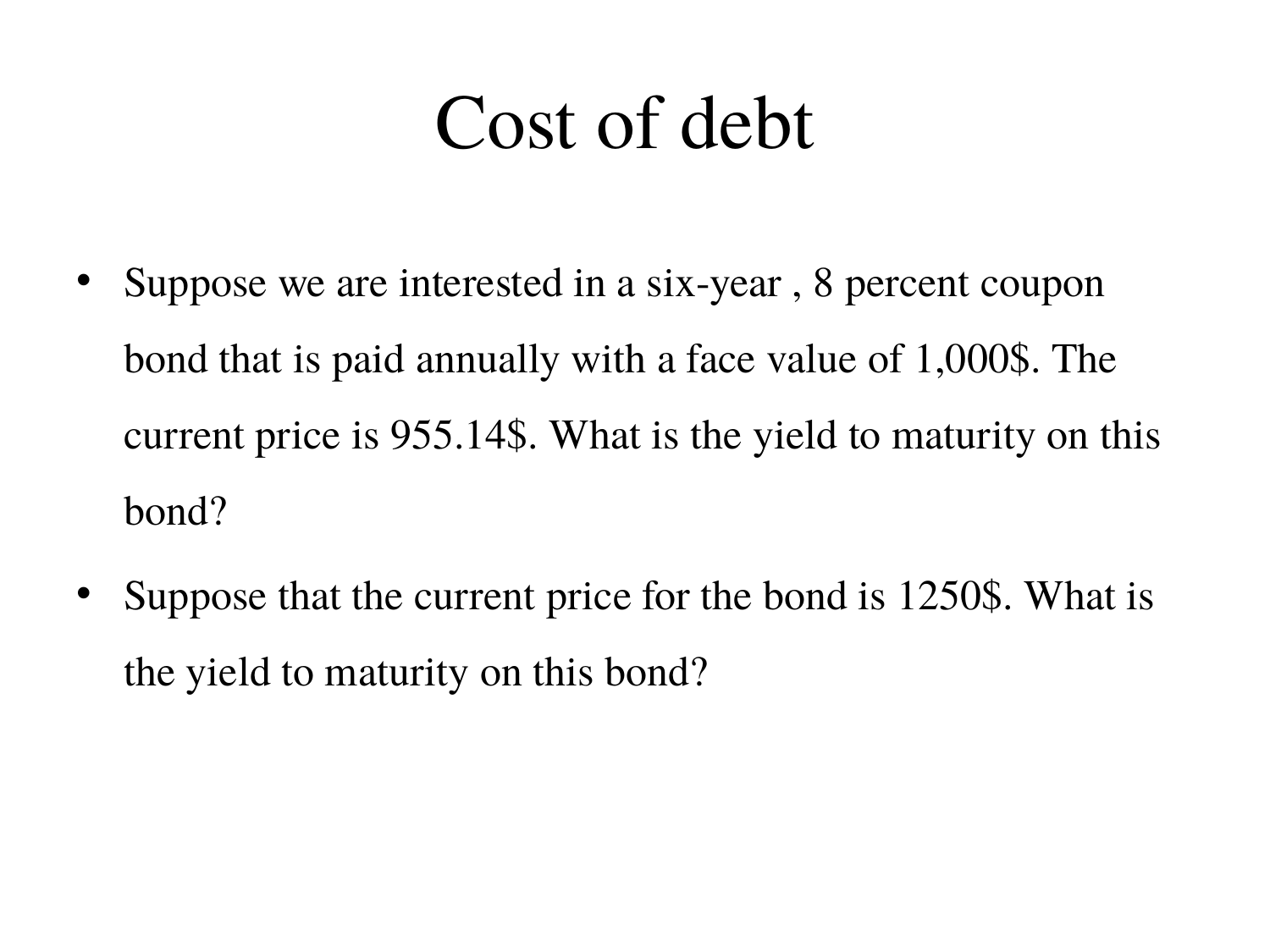

# Cost of debt
Suppose we are interested in a six-year , 8 percent coupon bond that is paid annually with a face value of 1,000$. The current price is 955.14$. What is the yield to maturity on this bond?
Suppose that the current price for the bond is 1250$. What is the yield to maturity on this bond?